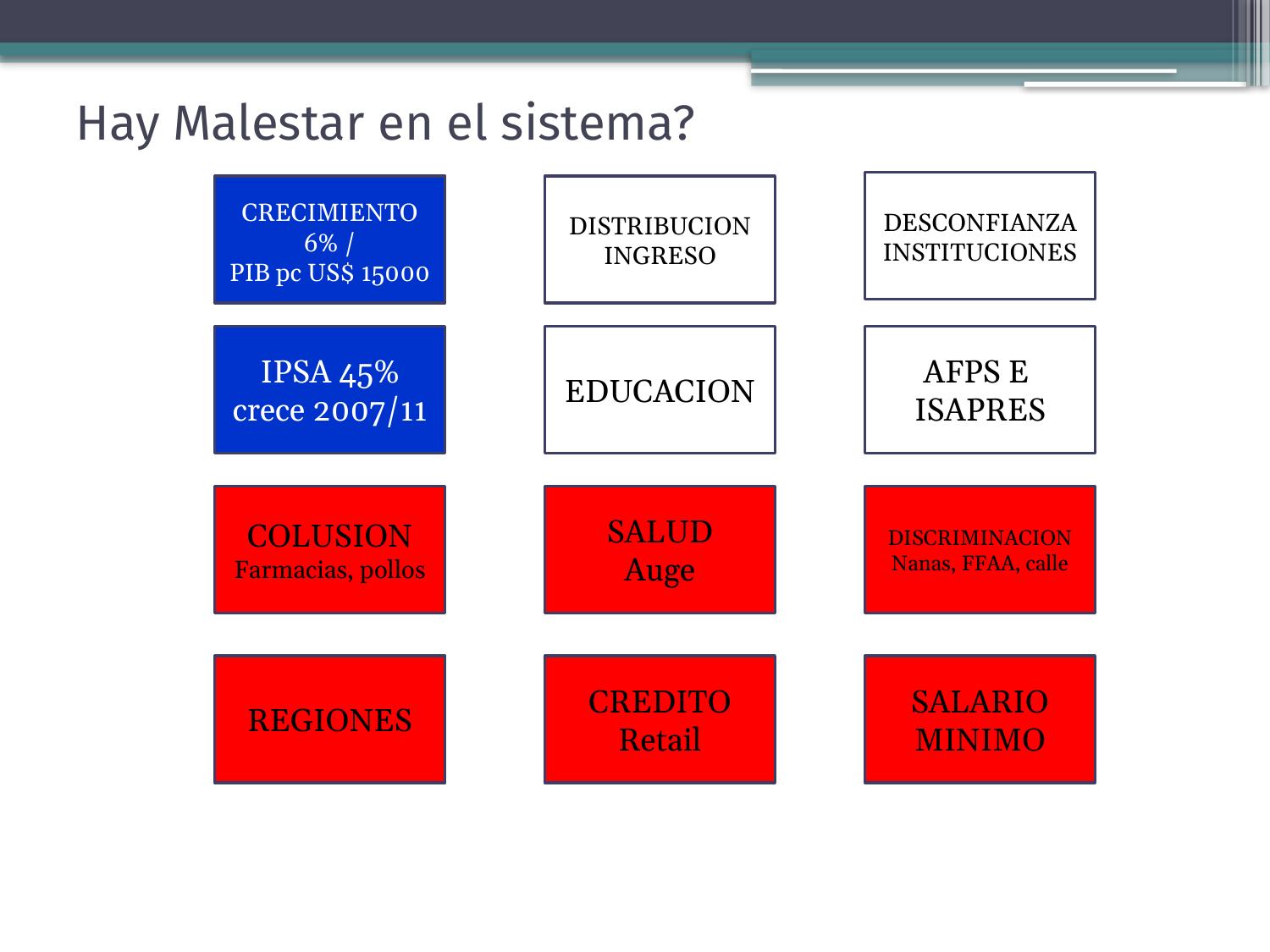

# Hay Malestar en el sistema?
DESCONFIANZA
INSTITUCIONES
CRECIMIENTO 6% /
PIB pc US$ 15000
DISTRIBUCION
INGRESO
IPSA 45% crece 2007/11
EDUCACION
AFPS E
ISAPRES
COLUSION
Farmacias, pollos
SALUD
Auge
DISCRIMINACION
Nanas, FFAA, calle
REGIONES
CREDITO
Retail
SALARIO
MINIMO